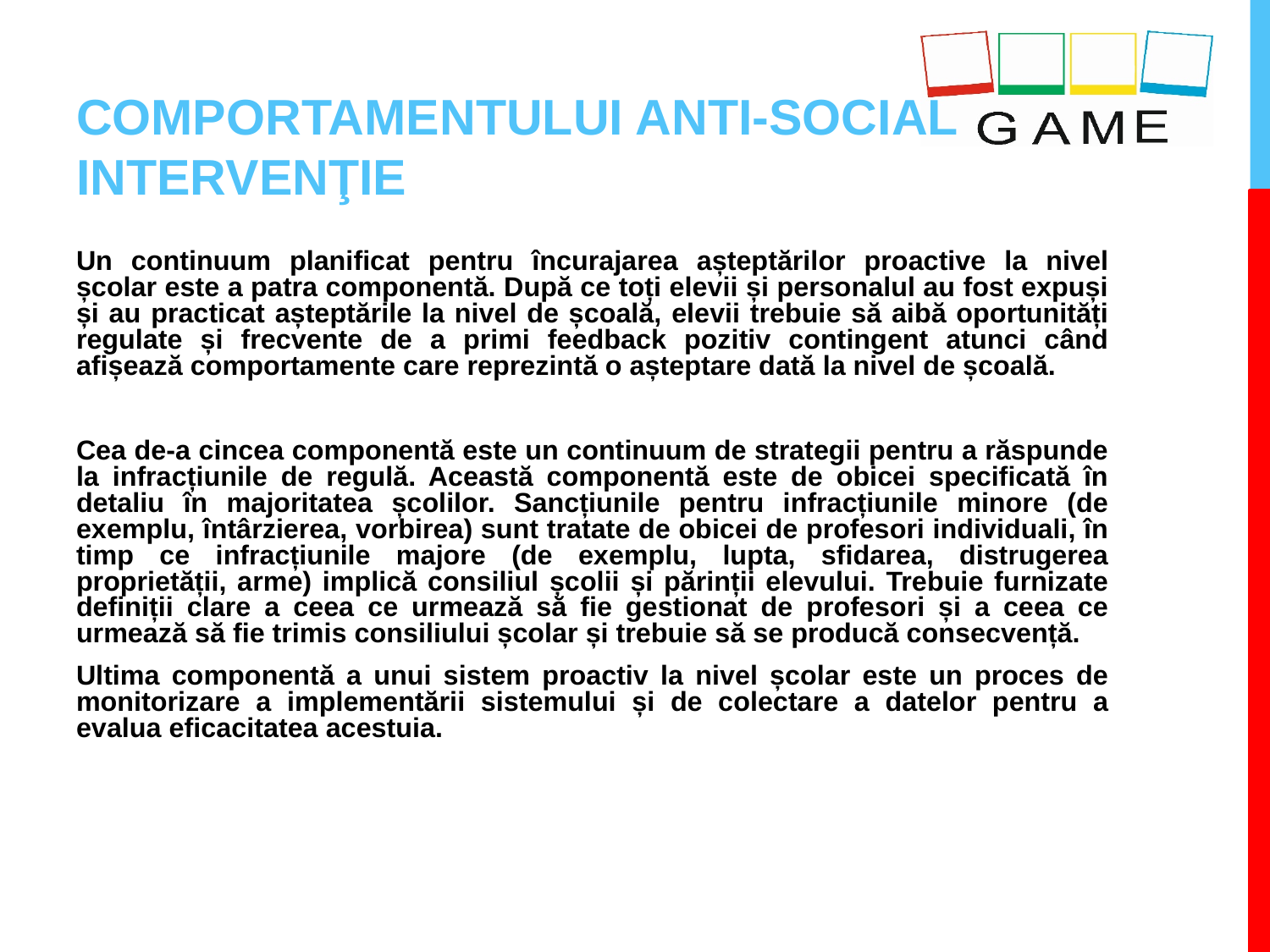

# COMPORTAMENTULUI ANTI-SOCIAL INTERVENŢIE
Un continuum planificat pentru încurajarea așteptărilor proactive la nivel școlar este a patra componentă. După ce toți elevii și personalul au fost expuși și au practicat așteptările la nivel de școală, elevii trebuie să aibă oportunități regulate și frecvente de a primi feedback pozitiv contingent atunci când afișează comportamente care reprezintă o așteptare dată la nivel de școală.

Cea de-a cincea componentă este un continuum de strategii pentru a răspunde la infracțiunile de regulă. Această componentă este de obicei specificată în detaliu în majoritatea școlilor. Sancțiunile pentru infracțiunile minore (de exemplu, întârzierea, vorbirea) sunt tratate de obicei de profesori individuali, în timp ce infracțiunile majore (de exemplu, lupta, sfidarea, distrugerea proprietății, arme) implică consiliul școlii și părinții elevului. Trebuie furnizate definiții clare a ceea ce urmează să fie gestionat de profesori și a ceea ce urmează să fie trimis consiliului școlar și trebuie să se producă consecvență.
Ultima componentă a unui sistem proactiv la nivel școlar este un proces de monitorizare a implementării sistemului și de colectare a datelor pentru a evalua eficacitatea acestuia.